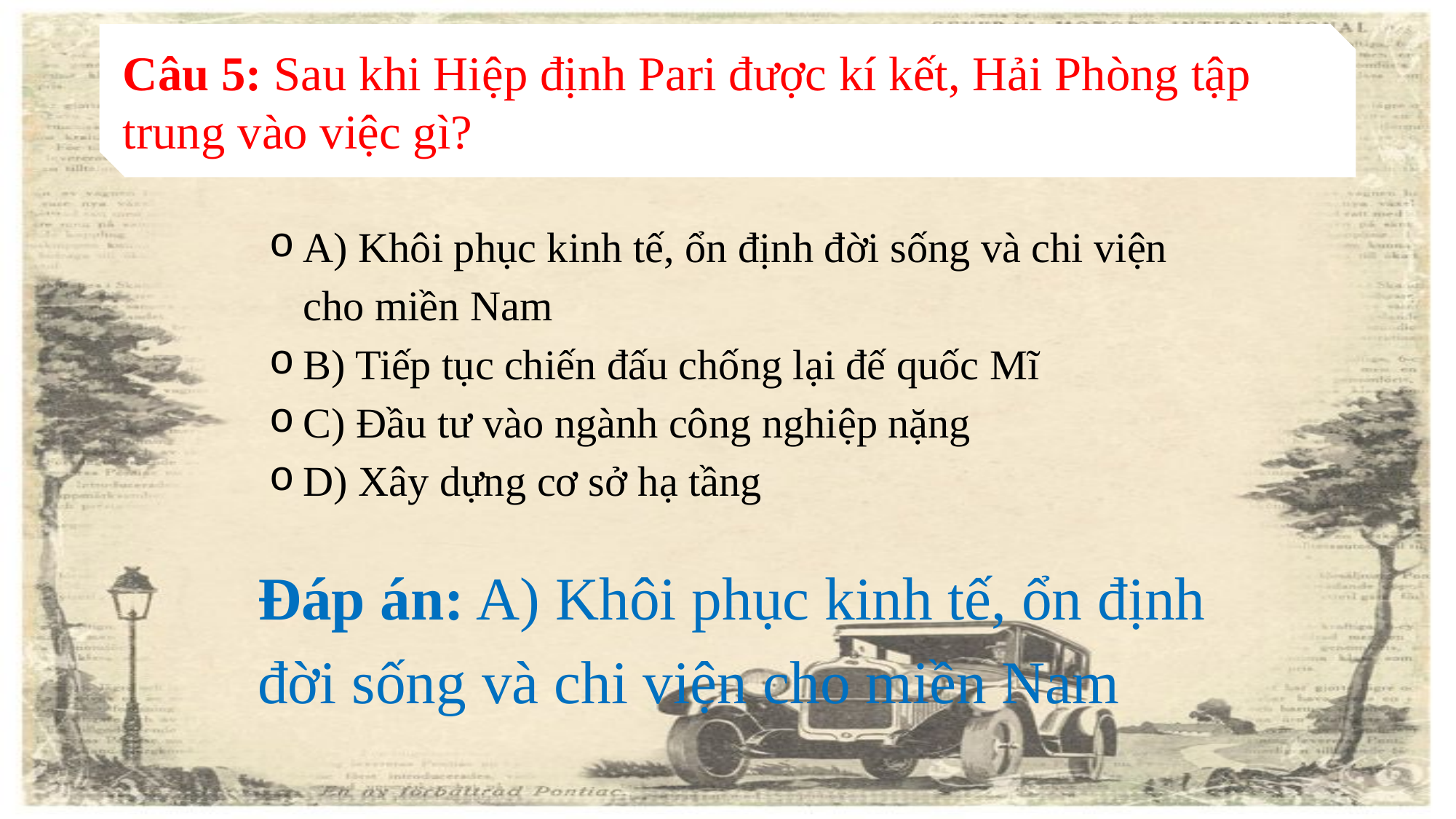

Câu 5: Sau khi Hiệp định Pari được kí kết, Hải Phòng tập trung vào việc gì?
A) Khôi phục kinh tế, ổn định đời sống và chi viện cho miền Nam
B) Tiếp tục chiến đấu chống lại đế quốc Mĩ
C) Đầu tư vào ngành công nghiệp nặng
D) Xây dựng cơ sở hạ tầng
Đáp án: A) Khôi phục kinh tế, ổn định đời sống và chi viện cho miền Nam